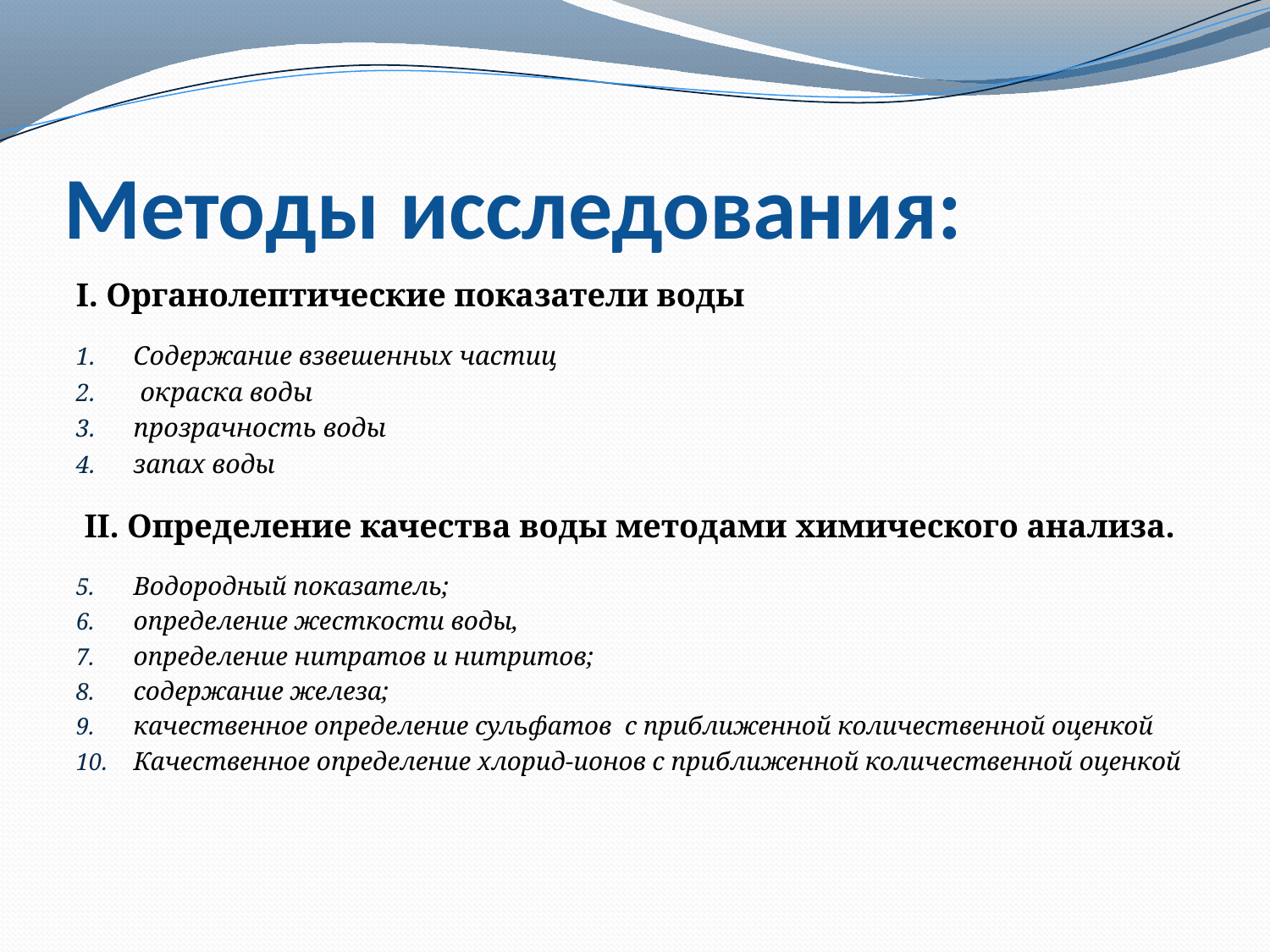

# Методы исследования:
I. Органолептические показатели воды

Содержание взвешенных частиц
 окраска воды
прозрачность воды
запах воды

 II. Определение качества воды методами химического анализа.

Водородный показатель;
определение жесткости воды,
определение нитратов и нитритов;
содержание железа;
качественное определение сульфатов  с приближенной количественной оценкой
Качественное определение хлорид-ионов с приближенной количественной оценкой